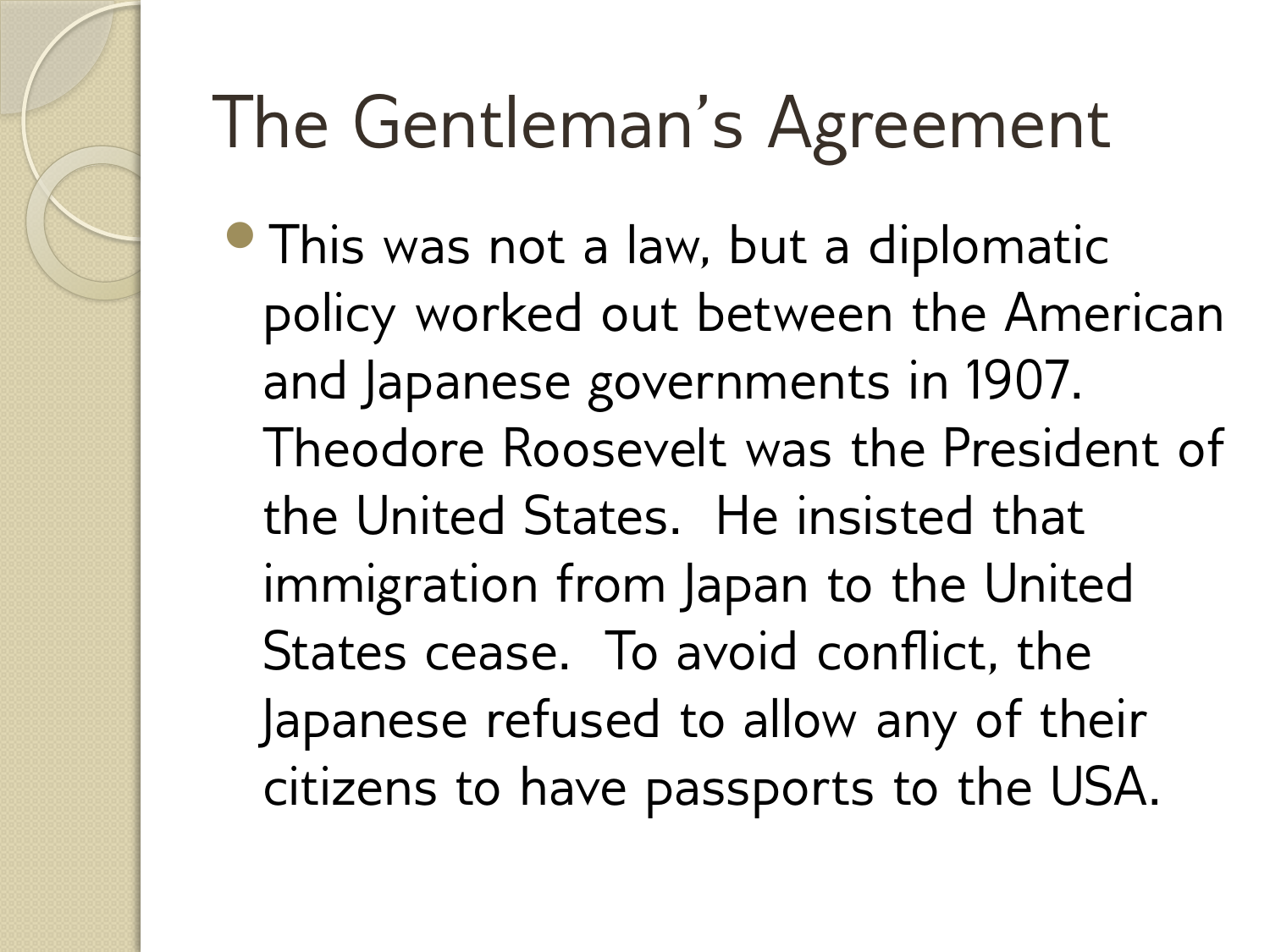

# The Gentleman’s Agreement
This was not a law, but a diplomatic policy worked out between the American and Japanese governments in 1907.  Theodore Roosevelt was the President of the United States.  He insisted that immigration from Japan to the United States cease.  To avoid conflict, the Japanese refused to allow any of their citizens to have passports to the USA.